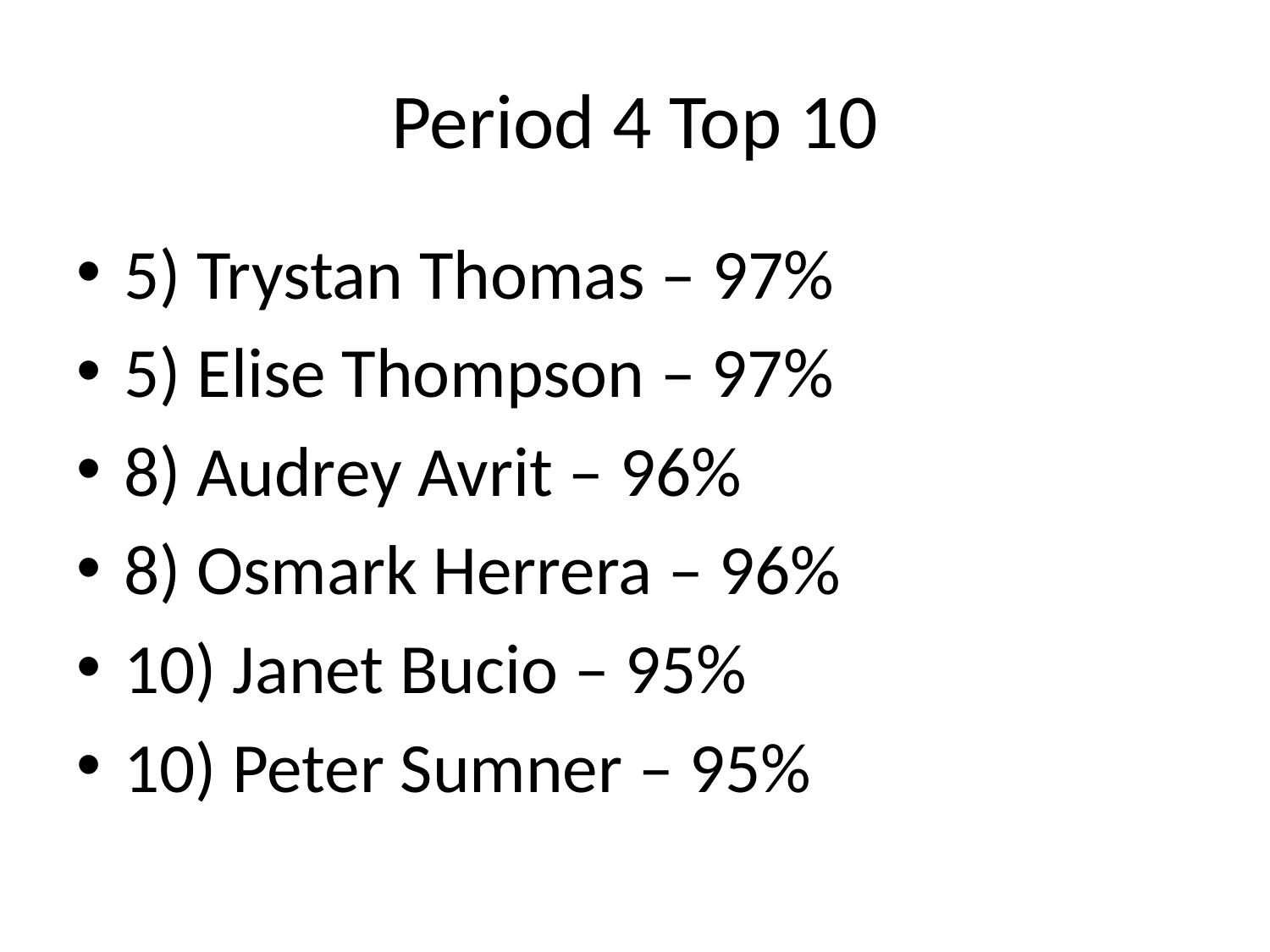

# Period 4 Top 10
5) Trystan Thomas – 97%
5) Elise Thompson – 97%
8) Audrey Avrit – 96%
8) Osmark Herrera – 96%
10) Janet Bucio – 95%
10) Peter Sumner – 95%